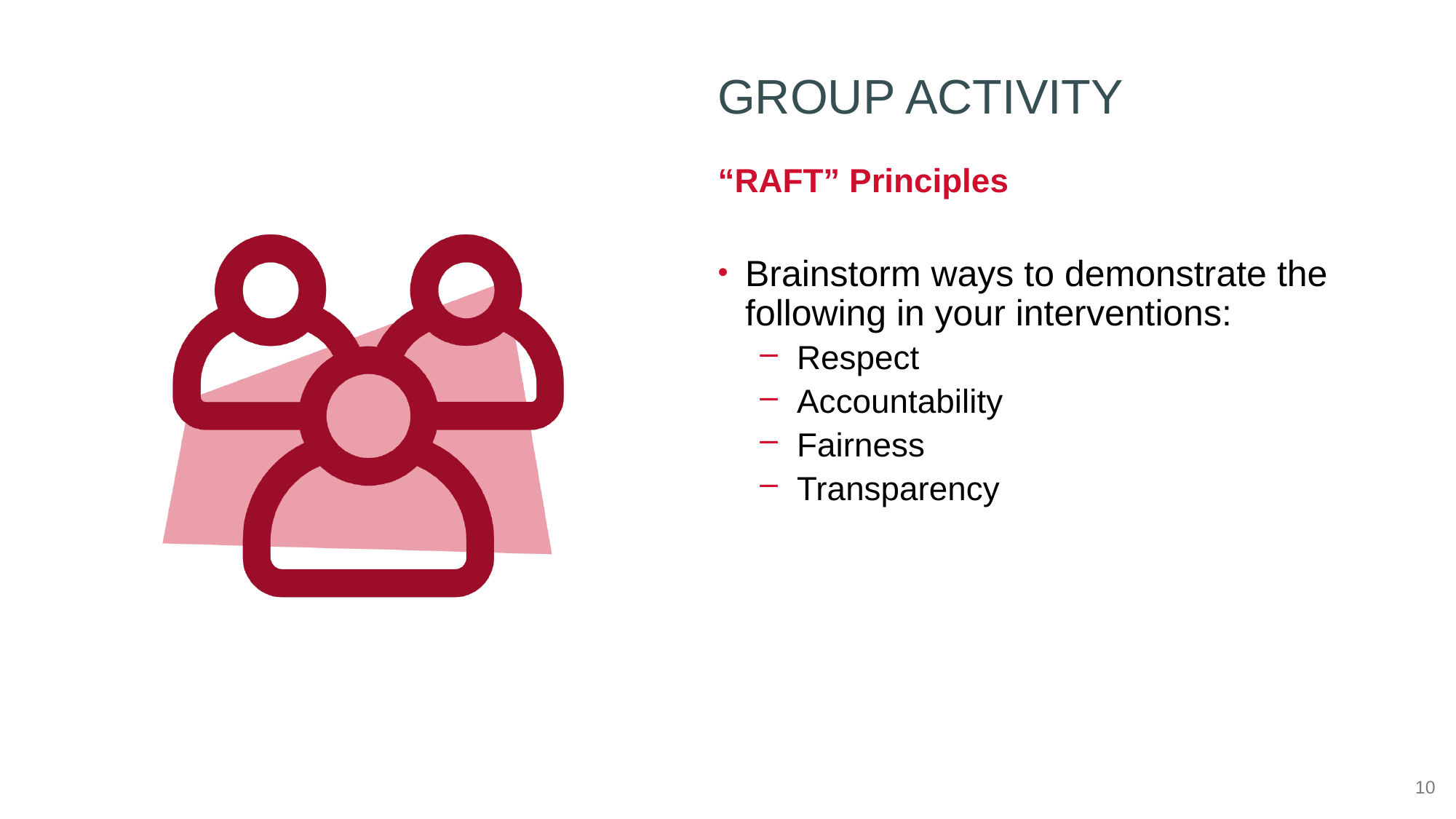

“RAFT” Principles
Brainstorm ways to demonstrate the following in your interventions:
Respect
Accountability
Fairness
Transparency

10